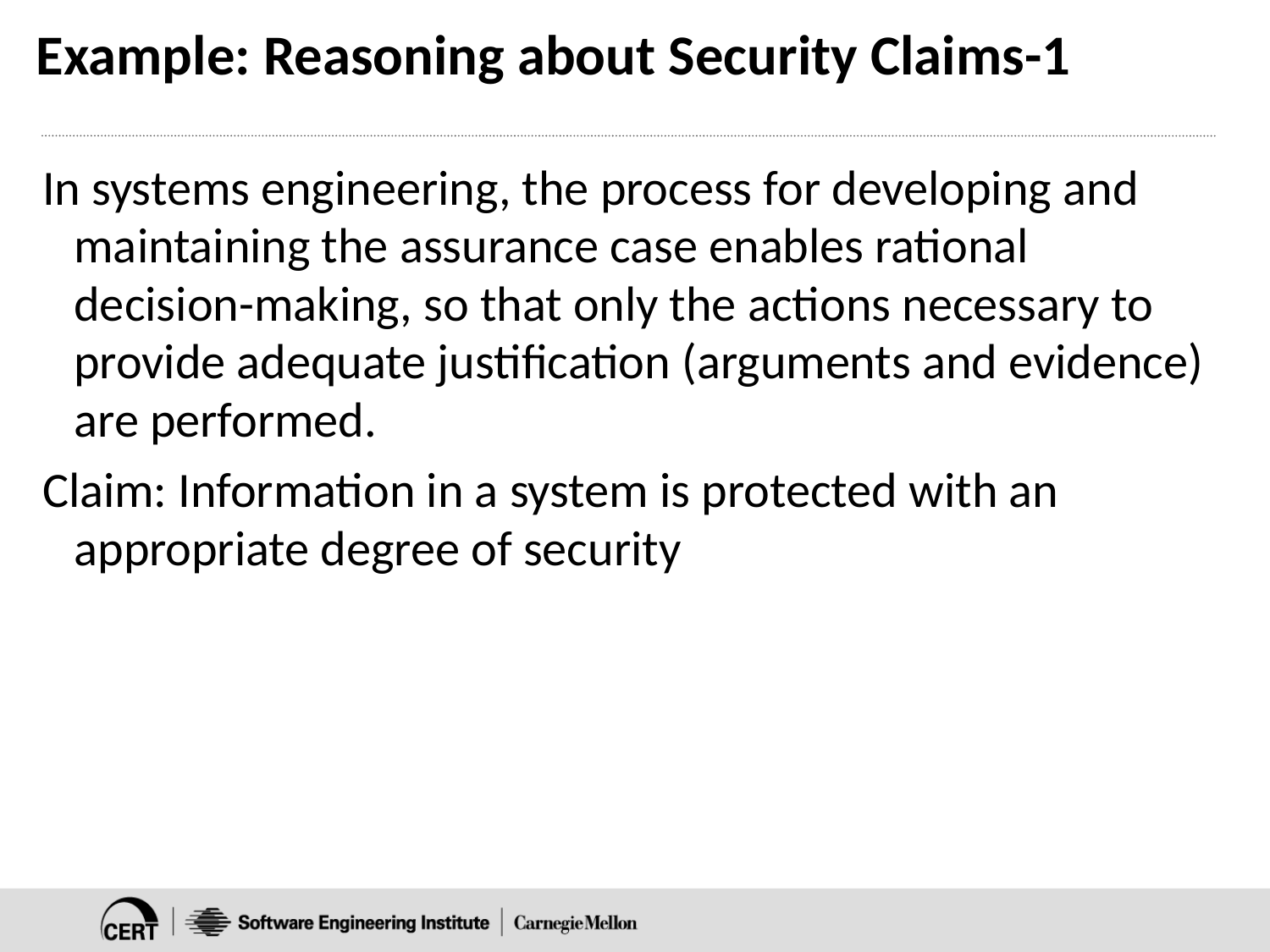

# Example: Reasoning about Security Claims-1
In systems engineering, the process for developing and maintaining the assurance case enables rational decision-making, so that only the actions necessary to provide adequate justification (arguments and evidence) are performed.
Claim: Information in a system is protected with an appropriate degree of security